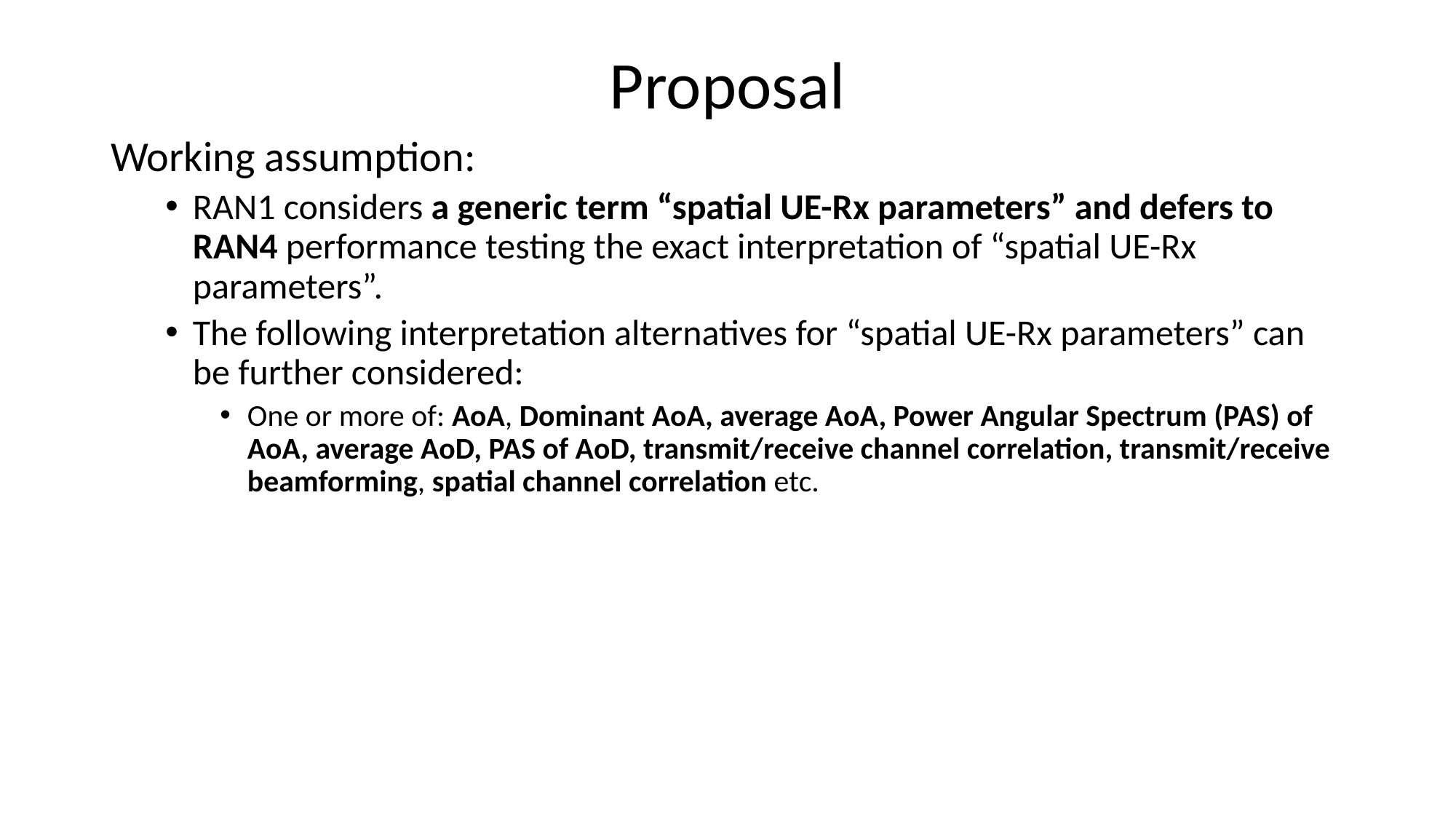

# Proposal
Working assumption:
RAN1 considers a generic term “spatial UE-Rx parameters” and defers to RAN4 performance testing the exact interpretation of “spatial UE-Rx parameters”.
The following interpretation alternatives for “spatial UE-Rx parameters” can be further considered:
One or more of: AoA, Dominant AoA, average AoA, Power Angular Spectrum (PAS) of AoA, average AoD, PAS of AoD, transmit/receive channel correlation, transmit/receive beamforming, spatial channel correlation etc.